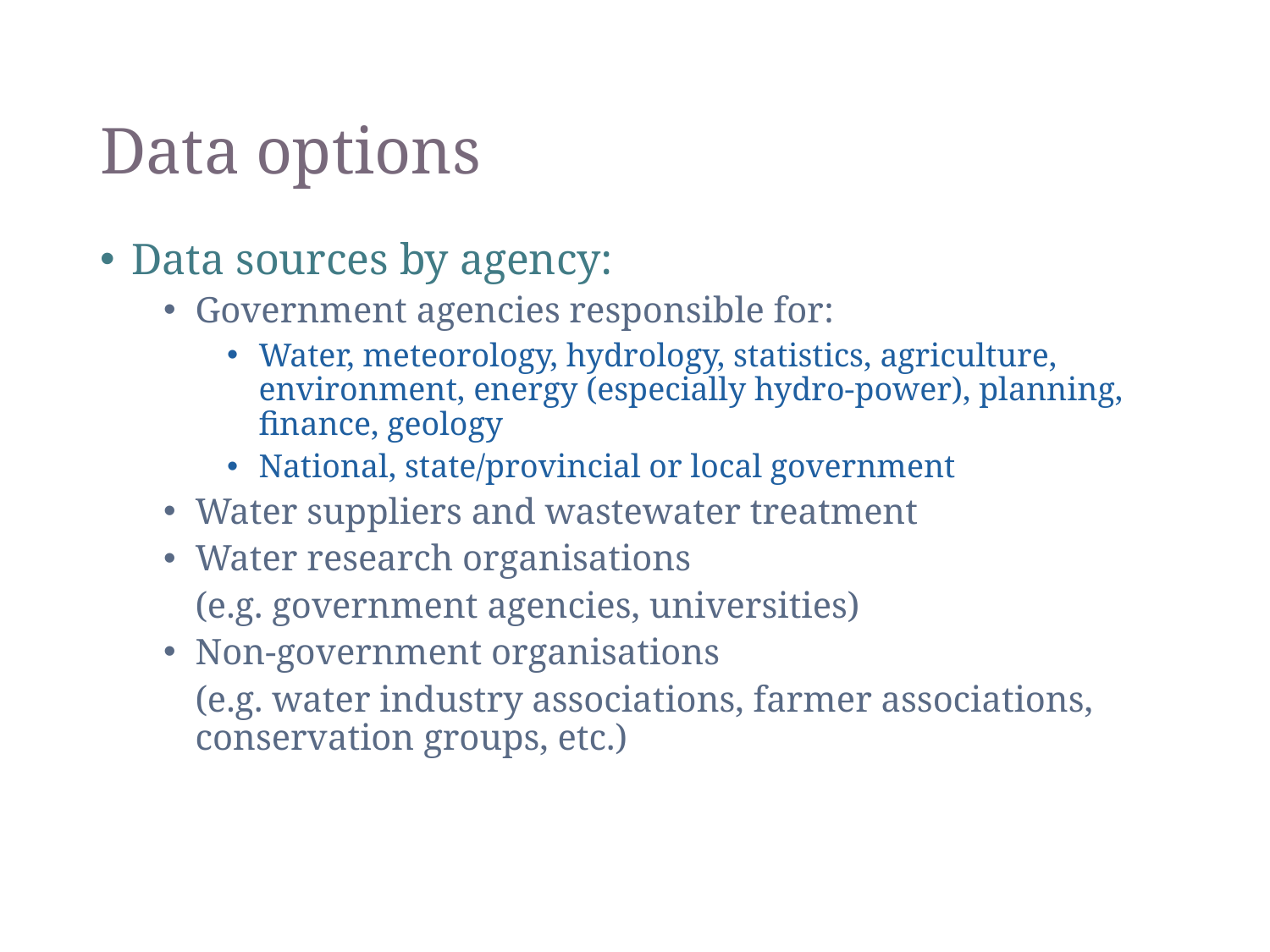

# Data options
Data sources by agency:
Government agencies responsible for:
Water, meteorology, hydrology, statistics, agriculture, environment, energy (especially hydro-power), planning, finance, geology
National, state/provincial or local government
Water suppliers and wastewater treatment
Water research organisations
	(e.g. government agencies, universities)
Non-government organisations
	(e.g. water industry associations, farmer associations, conservation groups, etc.)

30
SEEA-CF - Water accounts